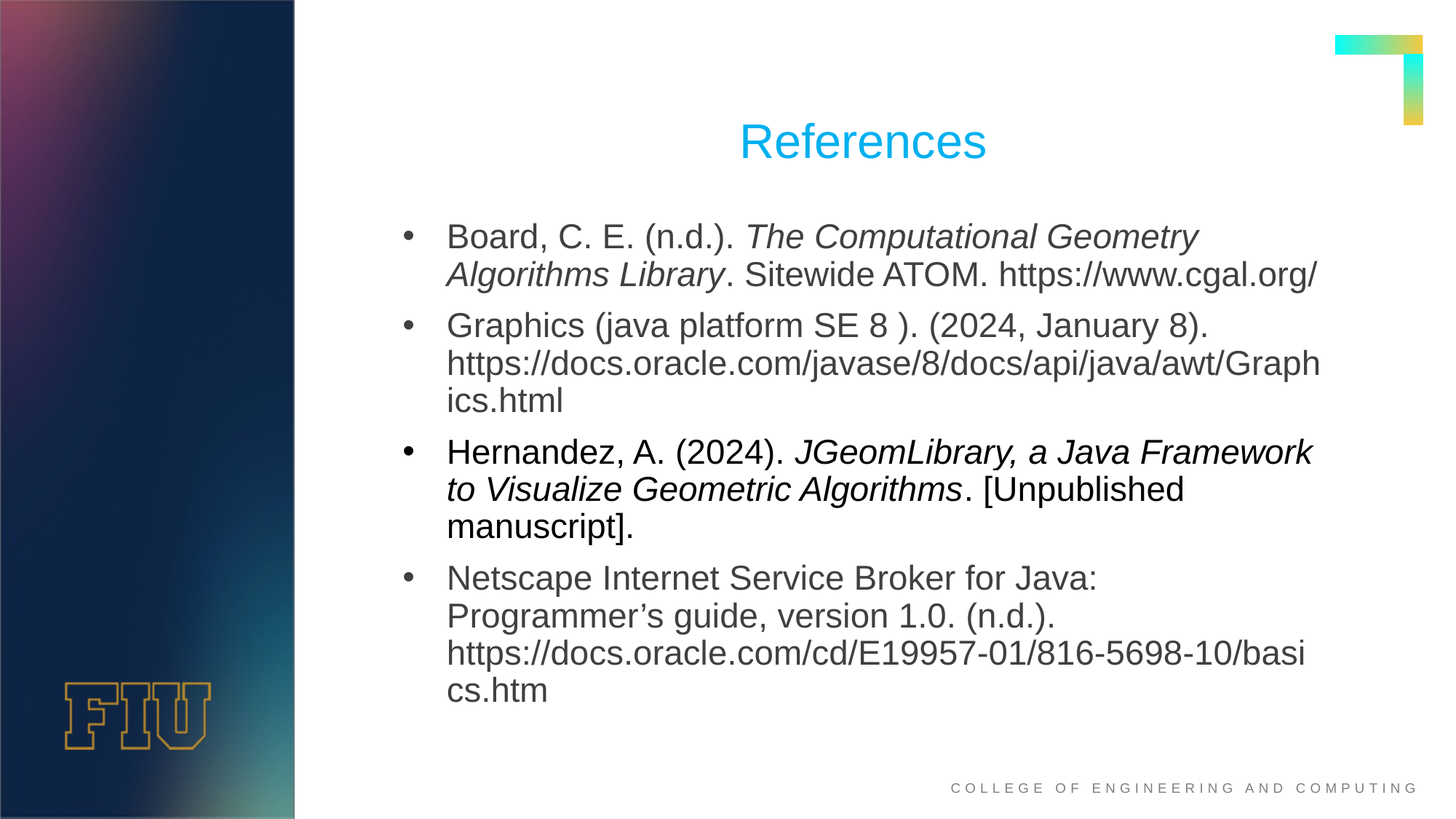

# References
Board, C. E. (n.d.). The Computational Geometry Algorithms Library. Sitewide ATOM. https://www.cgal.org/
Graphics (java platform SE 8 ). (2024, January 8). https://docs.oracle.com/javase/8/docs/api/java/awt/Graphics.html
Hernandez, A. (2024). JGeomLibrary, a Java Framework to Visualize Geometric Algorithms. [Unpublished manuscript].
­Netscape Internet Service Broker for Java: Programmer’s guide, version 1.0. (n.d.). https://docs.oracle.com/cd/E19957-01/816-5698-10/basics.htm